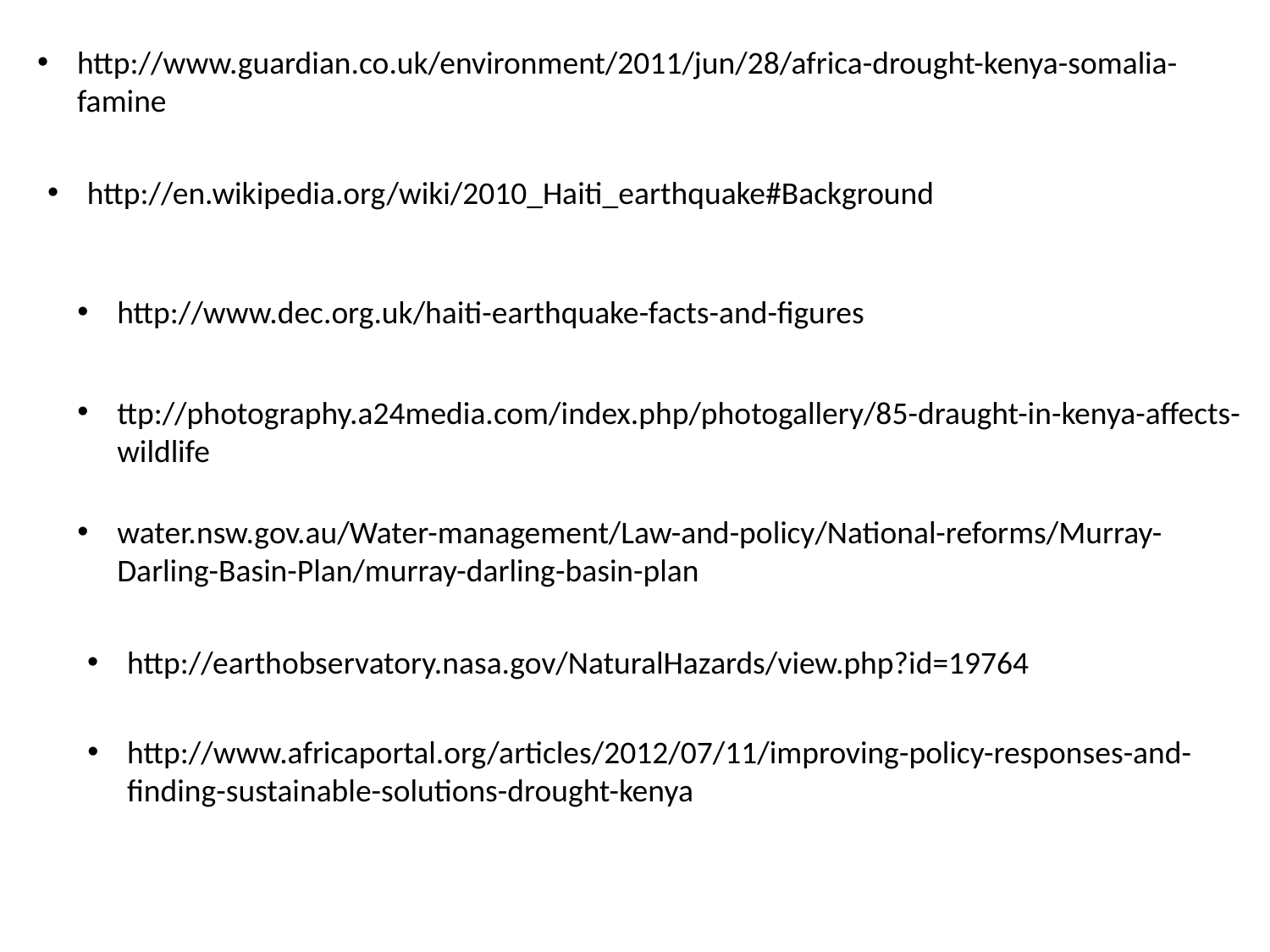

http://www.guardian.co.uk/environment/2011/jun/28/africa-drought-kenya-somalia-famine

http://en.wikipedia.org/wiki/2010_Haiti_earthquake#Background
http://www.dec.org.uk/haiti-earthquake-facts-and-figures
ttp://photography.a24media.com/index.php/photogallery/85-draught-in-kenya-affects-wildlife
water.nsw.gov.au/Water-management/Law-and-policy/National-reforms/Murray-Darling-Basin-Plan/murray-darling-basin-plan
http://earthobservatory.nasa.gov/NaturalHazards/view.php?id=19764
http://www.africaportal.org/articles/2012/07/11/improving-policy-responses-and-finding-sustainable-solutions-drought-kenya